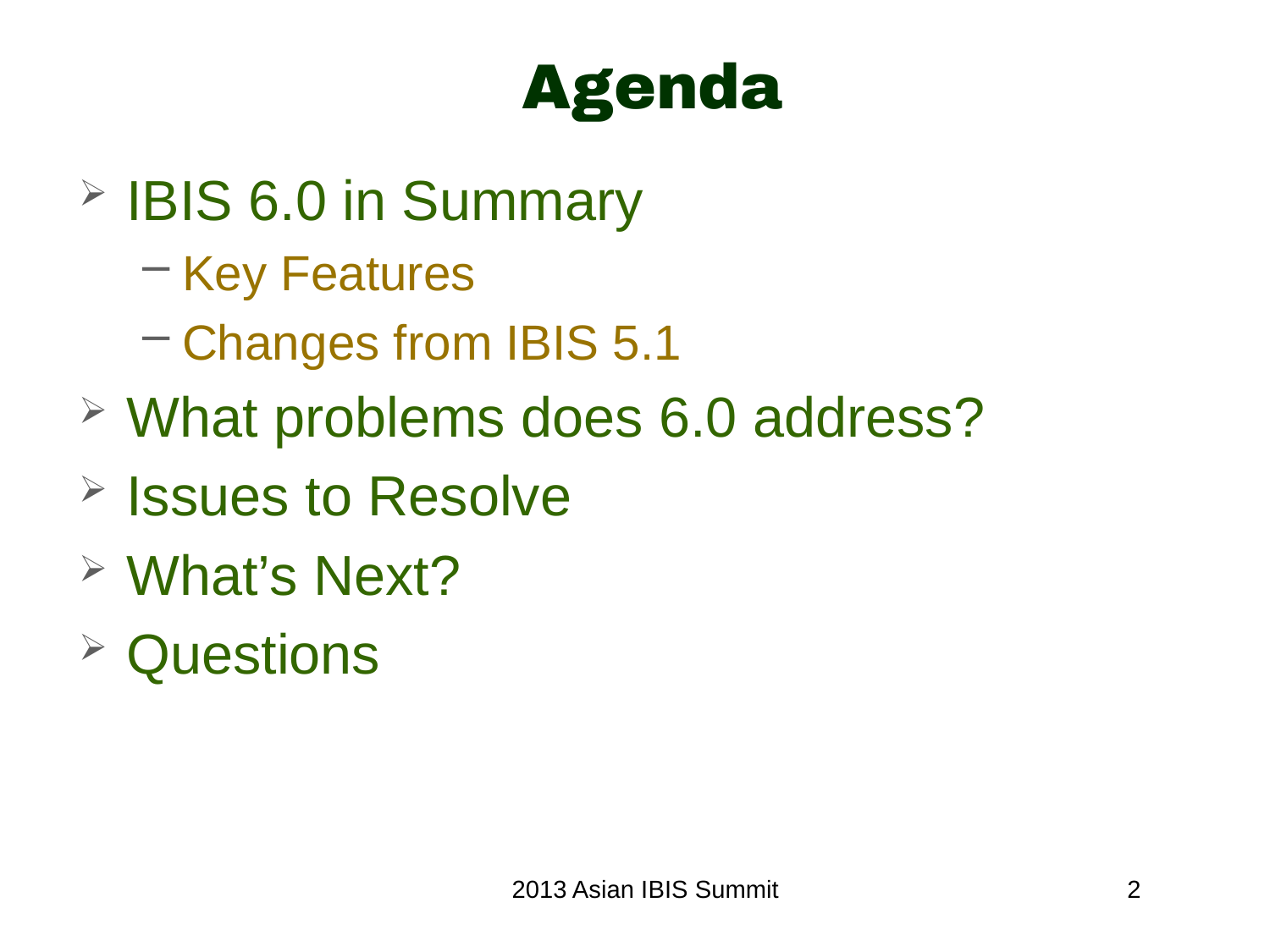

# Agenda
IBIS 6.0 in Summary
Key Features
Changes from IBIS 5.1
What problems does 6.0 address?
Issues to Resolve
What’s Next?
Questions

2013 Asian IBIS Summit

2